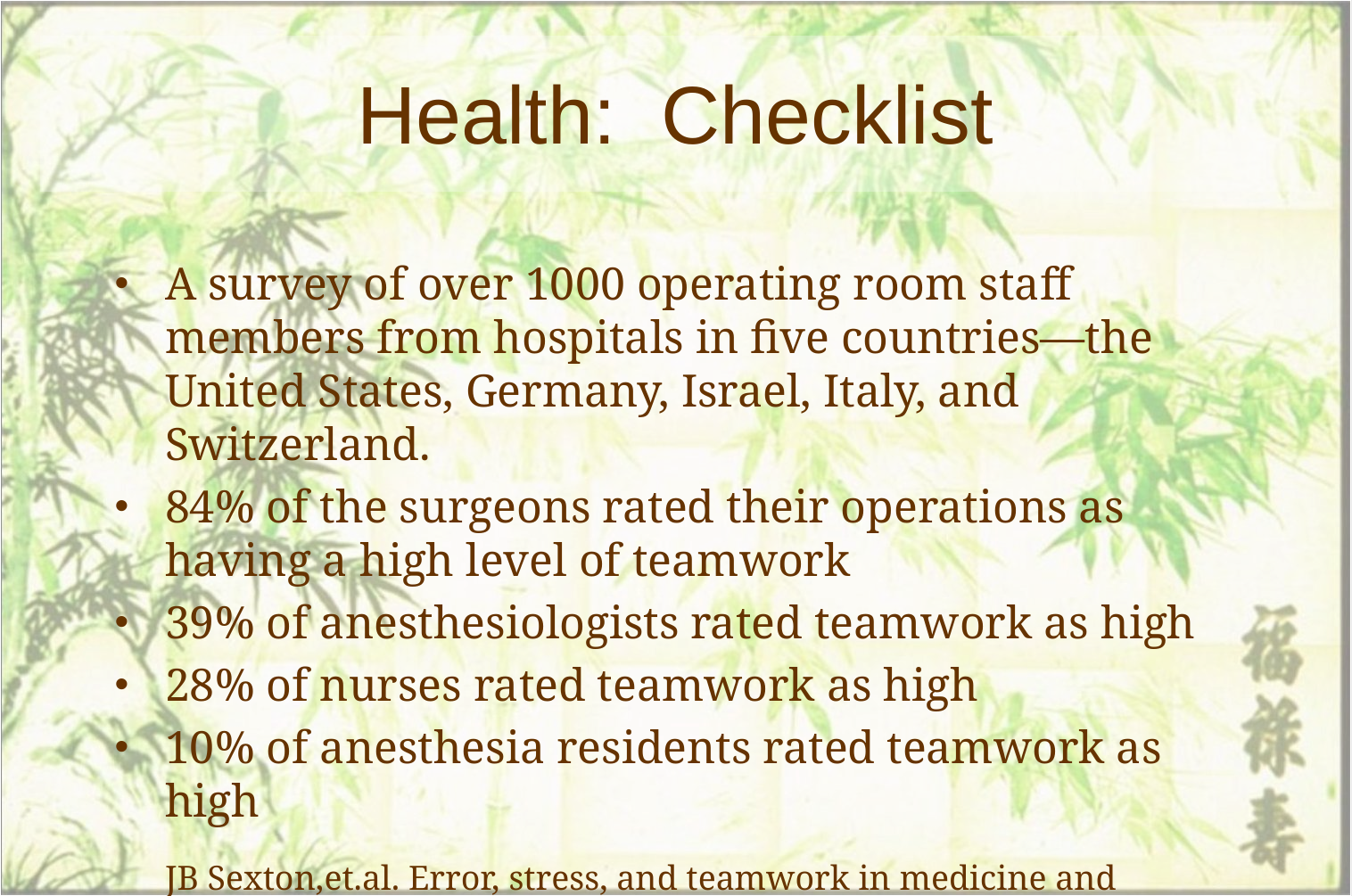

# Health:  Checklist
A survey of over 1000 operating room staff members from hospitals in five countries—the United States, Germany, Israel, Italy, and Switzerland.
84% of the surgeons rated their operations as having a high level of teamwork
39% of anesthesiologists rated teamwork as high
28% of nurses rated teamwork as high
10% of anesthesia residents rated teamwork as high
JB Sexton,et.al. Error, stress, and teamwork in medicine and aviation. British Journal of Medicine, 2000,320, 745-749